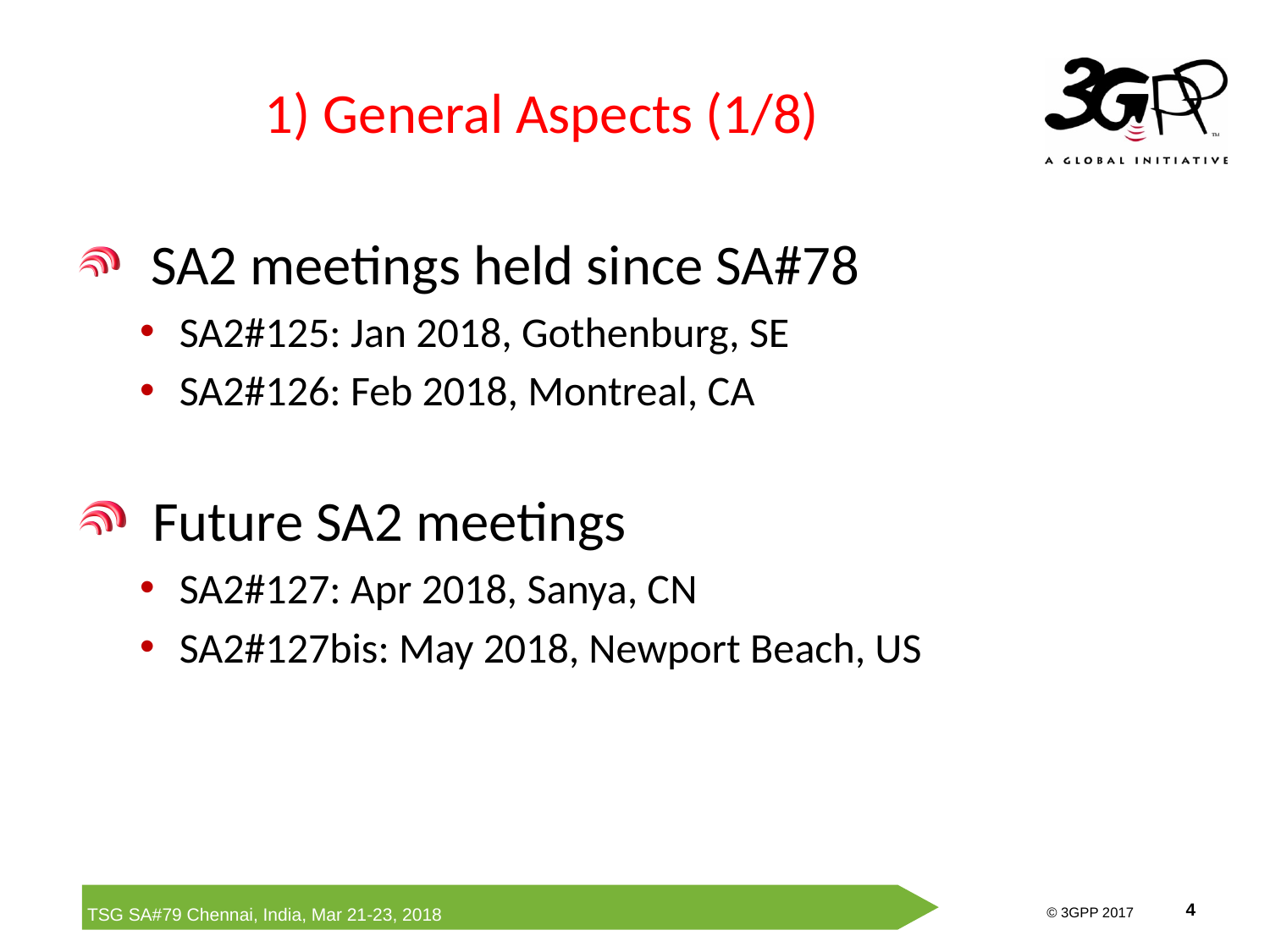

# 1) General Aspects (1/8)
 SA2 meetings held since SA#78
SA2#125: Jan 2018, Gothenburg, SE
SA2#126: Feb 2018, Montreal, CA

 Future SA2 meetings
SA2#127: Apr 2018, Sanya, CN
SA2#127bis: May 2018, Newport Beach, US